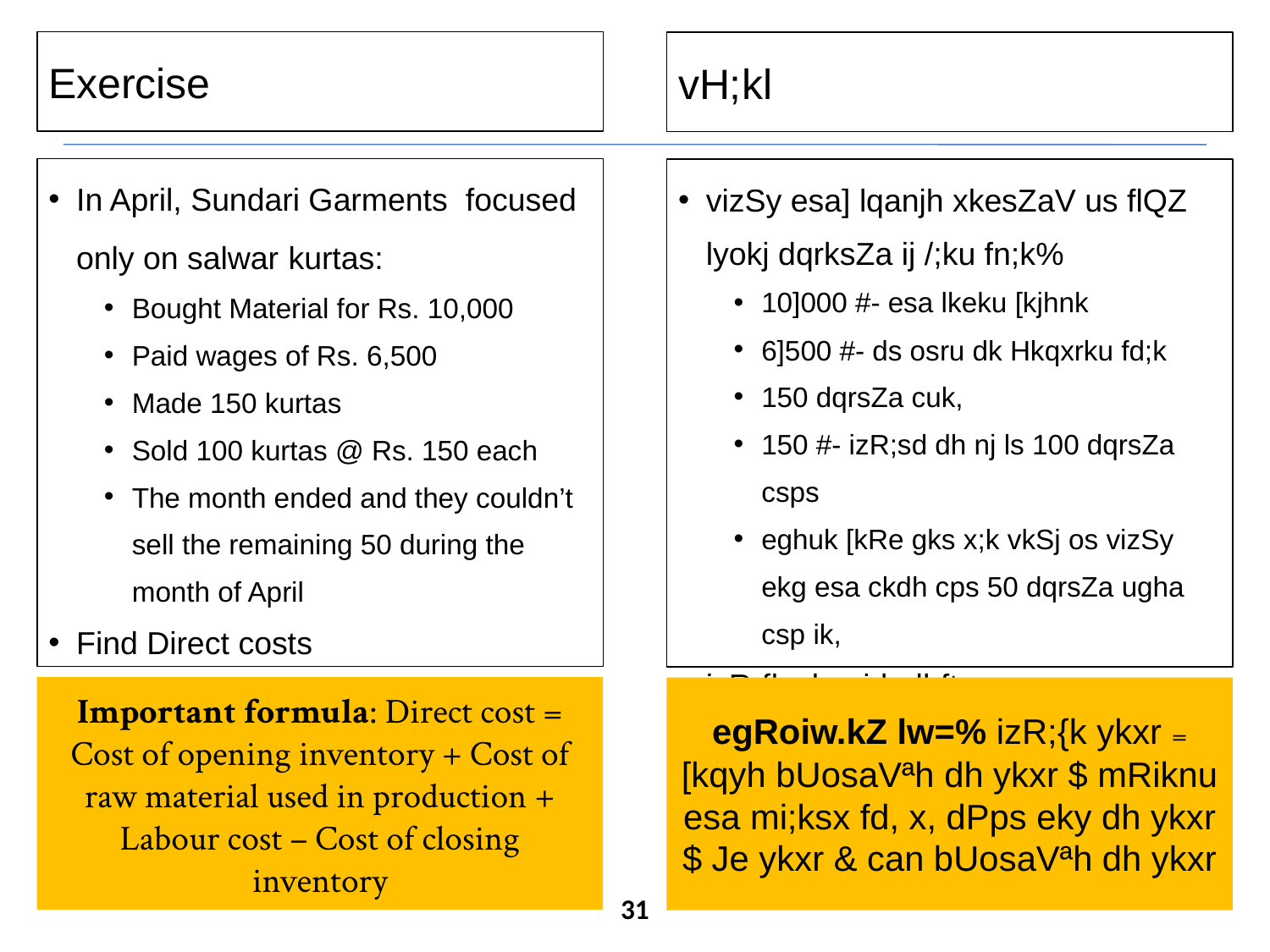

# Exercise
vH;kl
In April, Sundari Garments  focused only on salwar kurtas:
Bought Material for Rs. 10,000
Paid wages of Rs. 6,500
Made 150 kurtas
Sold 100 kurtas @ Rs. 150 each
The month ended and they couldn’t sell the remaining 50 during the month of April
Find Direct costs
vizSy esa] lqanjh xkesZaV us flQZ lyokj dqrksZa ij /;ku fn;k%
10]000 #- esa lkeku [kjhnk
6]500 #- ds osru dk Hkqxrku fd;k
150 dqrsZa cuk,
150 #- izR;sd dh nj ls 100 dqrsZa csps
eghuk [kRe gks x;k vkSj os vizSy ekg esa ckdh cps 50 dqrsZa ugha csp ik,
izR;{k ykxr irk dhft,
Important formula: Direct cost = Cost of opening inventory + Cost of raw material used in production + Labour cost – Cost of closing inventory
egRoiw.kZ lw=% izR;{k ykxr = [kqyh bUosaVªh dh ykxr $ mRiknu esa mi;ksx fd, x, dPps eky dh ykxr $ Je ykxr & can bUosaVªh dh ykxr
31